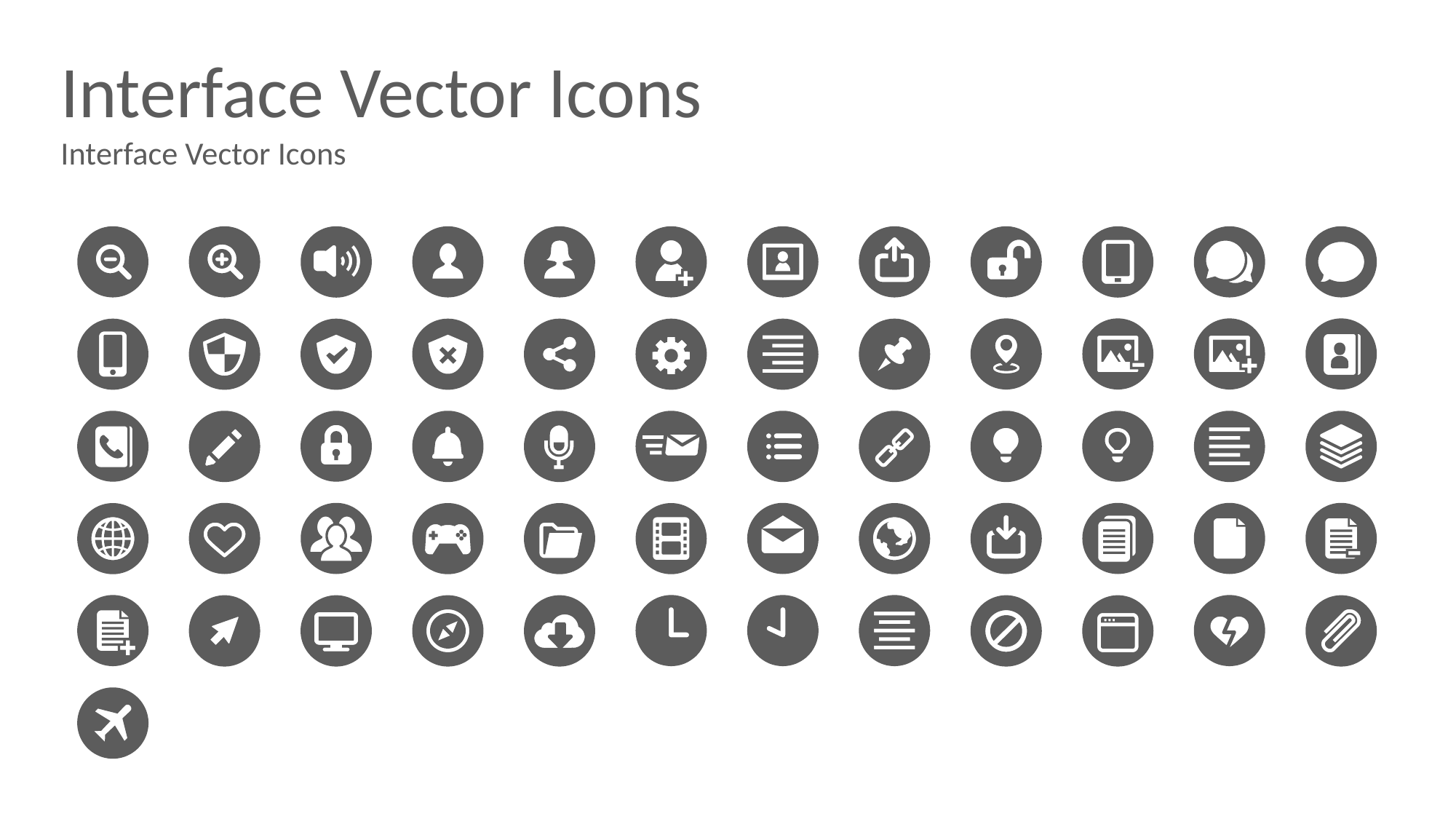

# Interface Vector Icons
Interface Vector Icons